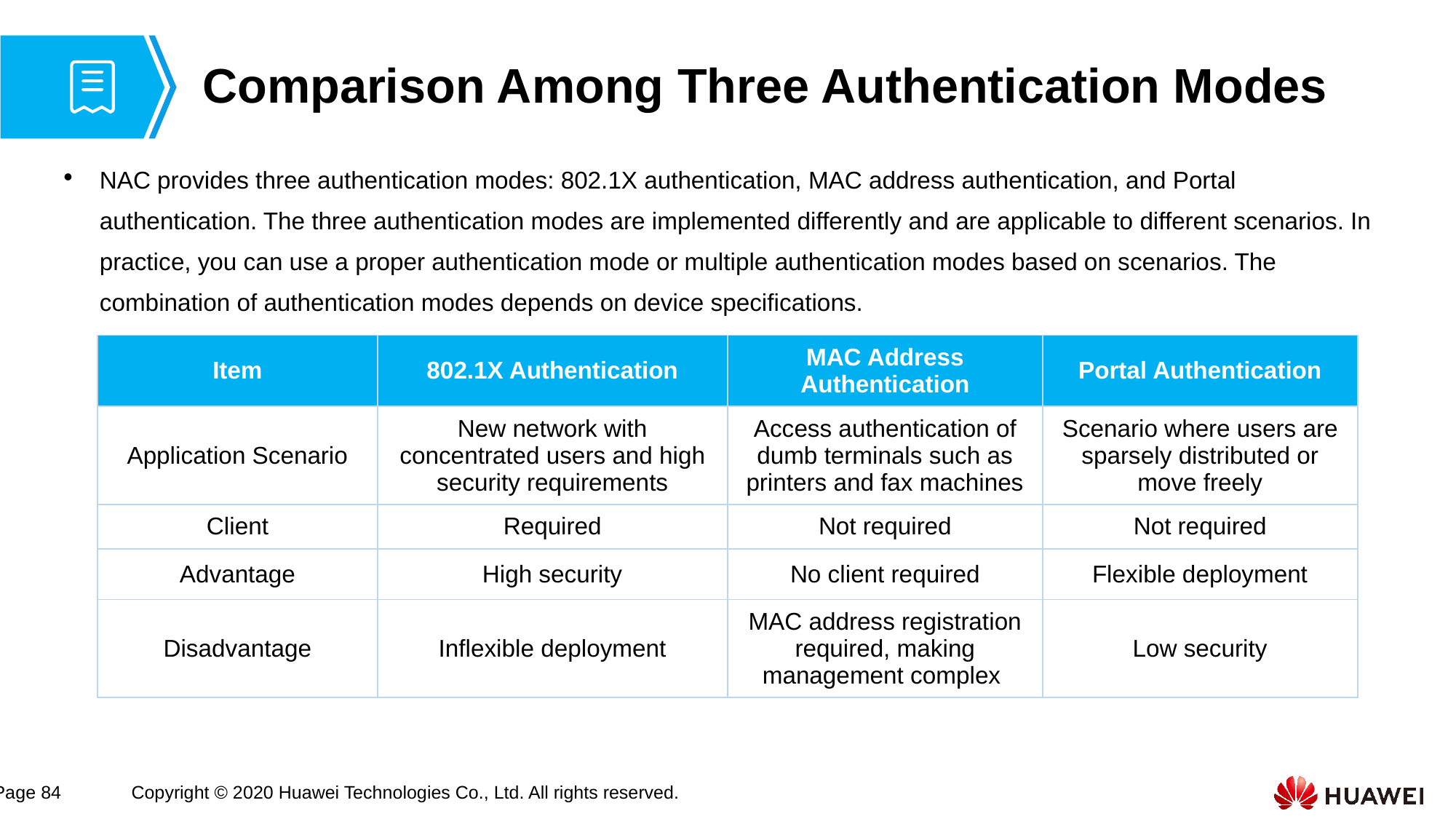

# Comparison Among Three Authentication Modes
NAC provides three authentication modes: 802.1X authentication, MAC address authentication, and Portal authentication. The three authentication modes are implemented differently and are applicable to different scenarios. In practice, you can use a proper authentication mode or multiple authentication modes based on scenarios. The combination of authentication modes depends on device specifications.
| Item | 802.1X Authentication | MAC Address Authentication | Portal Authentication |
| --- | --- | --- | --- |
| Application Scenario | New network with concentrated users and high security requirements | Access authentication of dumb terminals such as printers and fax machines | Scenario where users are sparsely distributed or move freely |
| Client | Required | Not required | Not required |
| Advantage | High security | No client required | Flexible deployment |
| Disadvantage | Inflexible deployment | MAC address registration required, making management complex | Low security |